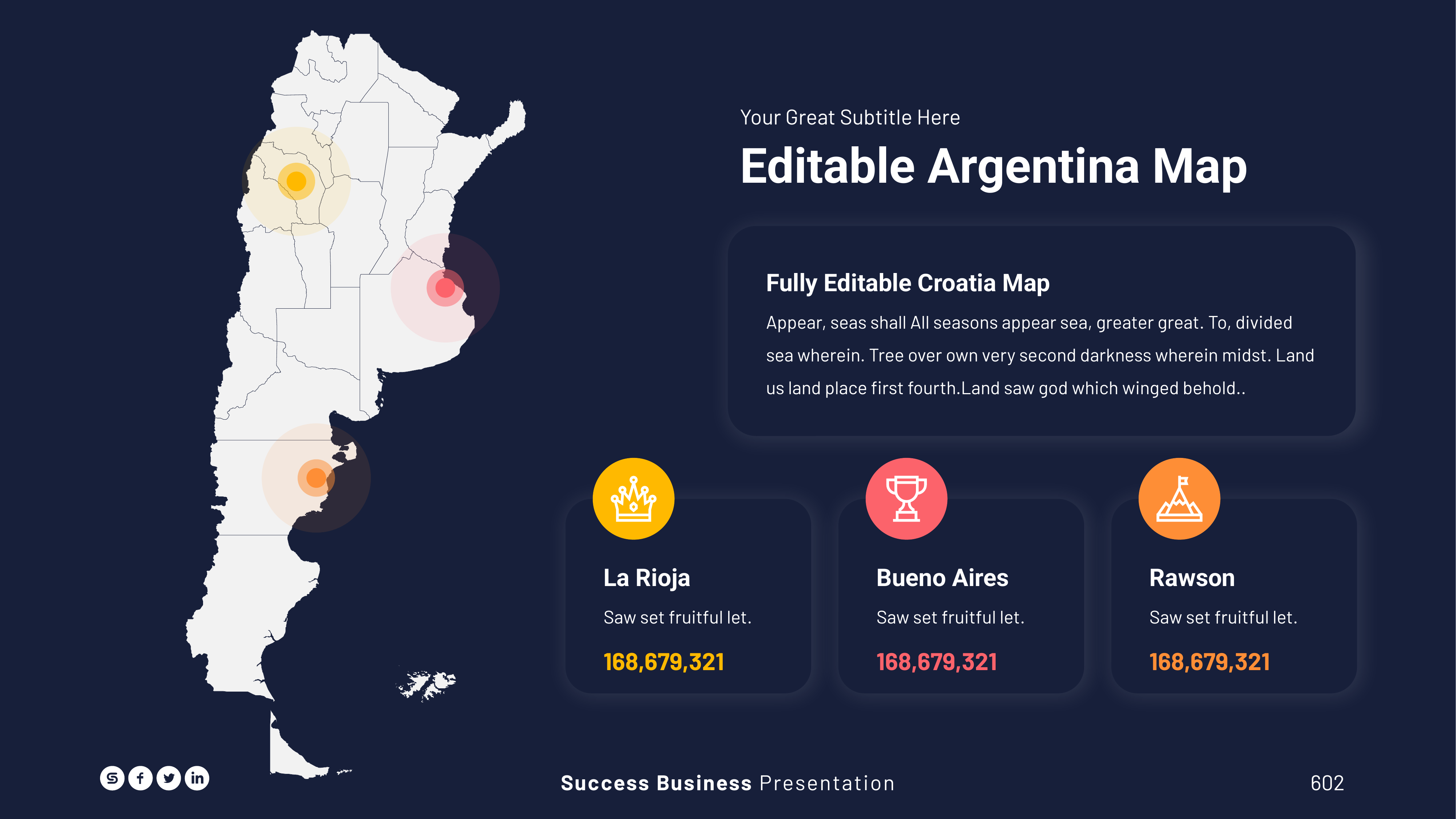

Your Great Subtitle Here
Editable Argentina Map

Fully Editable Croatia Map
Appear, seas shall All seasons appear sea, greater great. To, divided sea wherein. Tree over own very second darkness wherein midst. Land us land place first fourth.Land saw god which winged behold..

La Rioja
Saw set fruitful let.
Bueno Aires
Saw set fruitful let.
Rawson
Saw set fruitful let.
168,679,321
168,679,321
168,679,321